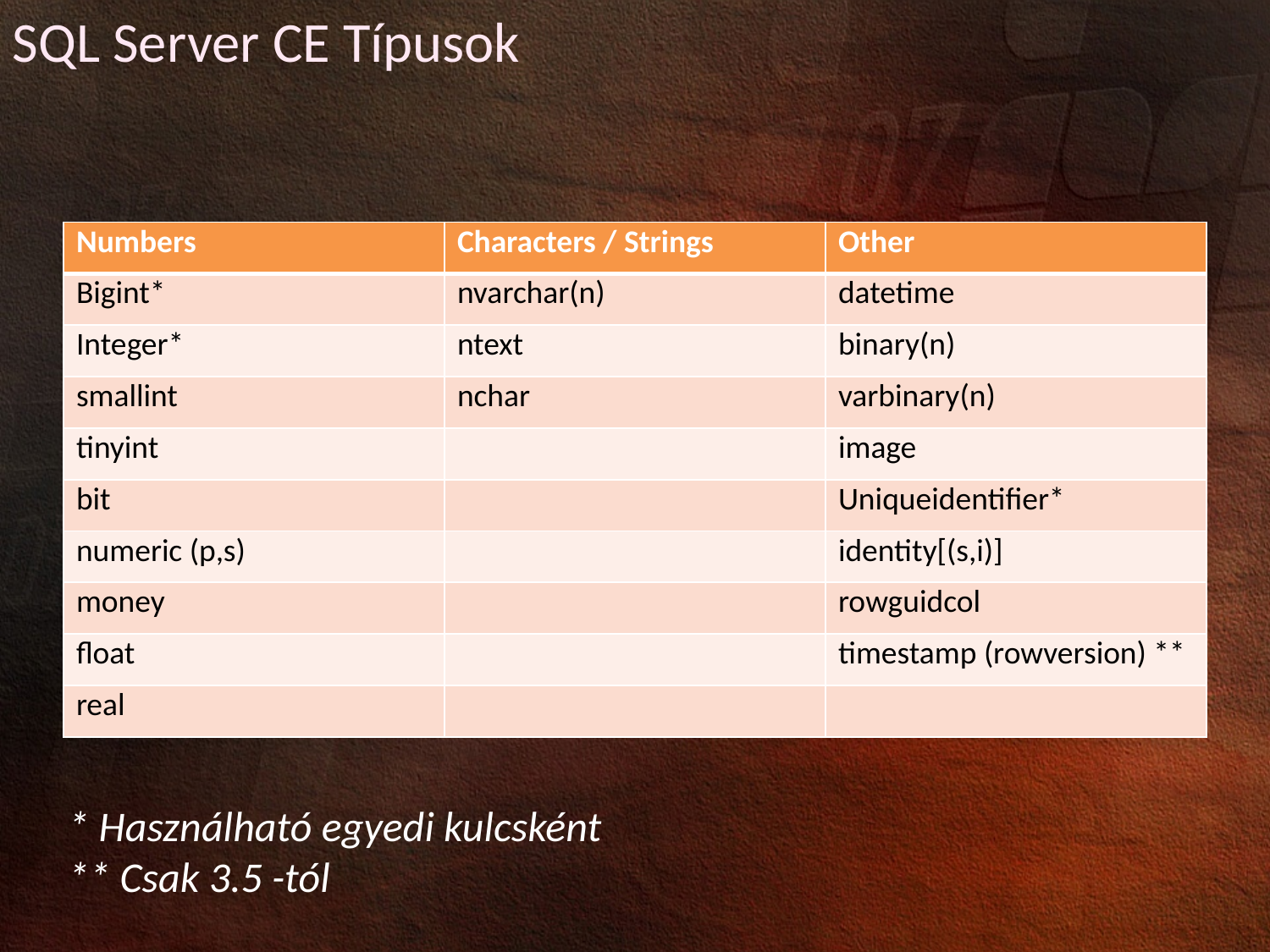

SQL Server CE Típusok
| Numbers | Characters / Strings | Other |
| --- | --- | --- |
| Bigint\* | nvarchar(n) | datetime |
| Integer\* | ntext | binary(n) |
| smallint | nchar | varbinary(n) |
| tinyint |  | image |
| bit |  | Uniqueidentifier\* |
| numeric (p,s) |  | identity[(s,i)] |
| money |  | rowguidcol |
| float |  | timestamp (rowversion) \*\* |
| real |  |  |
* Használható egyedi kulcsként
** Csak 3.5 -tól